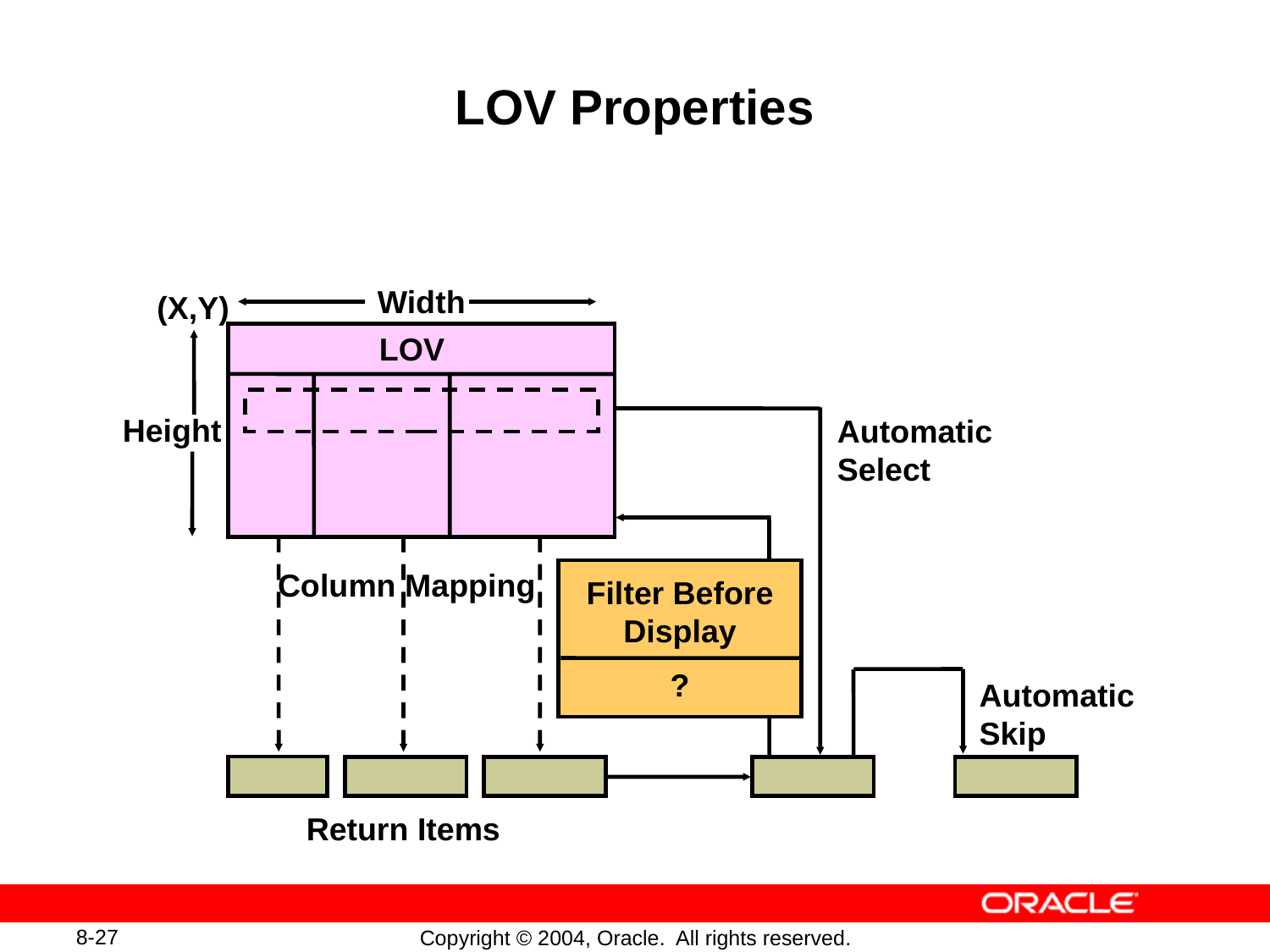

# LOV Properties
Width
(X,Y)

LOV

Height
Automatic
Select

Column Mapping
Filter Before
Display
?

Automatic
Skip

Return Items